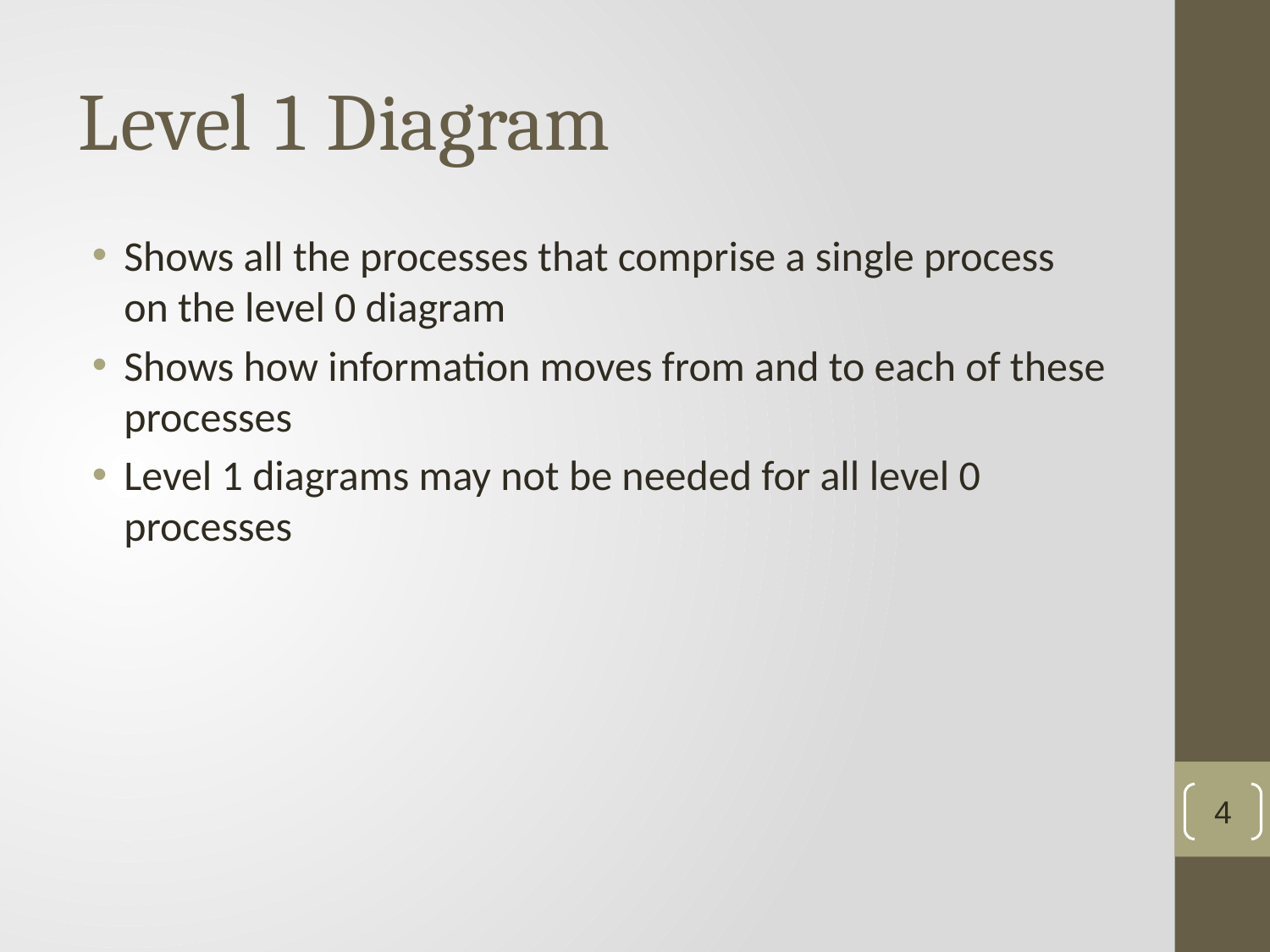

# Level 1 Diagram
Shows all the processes that comprise a single process on the level 0 diagram
Shows how information moves from and to each of these processes
Level 1 diagrams may not be needed for all level 0 processes

4